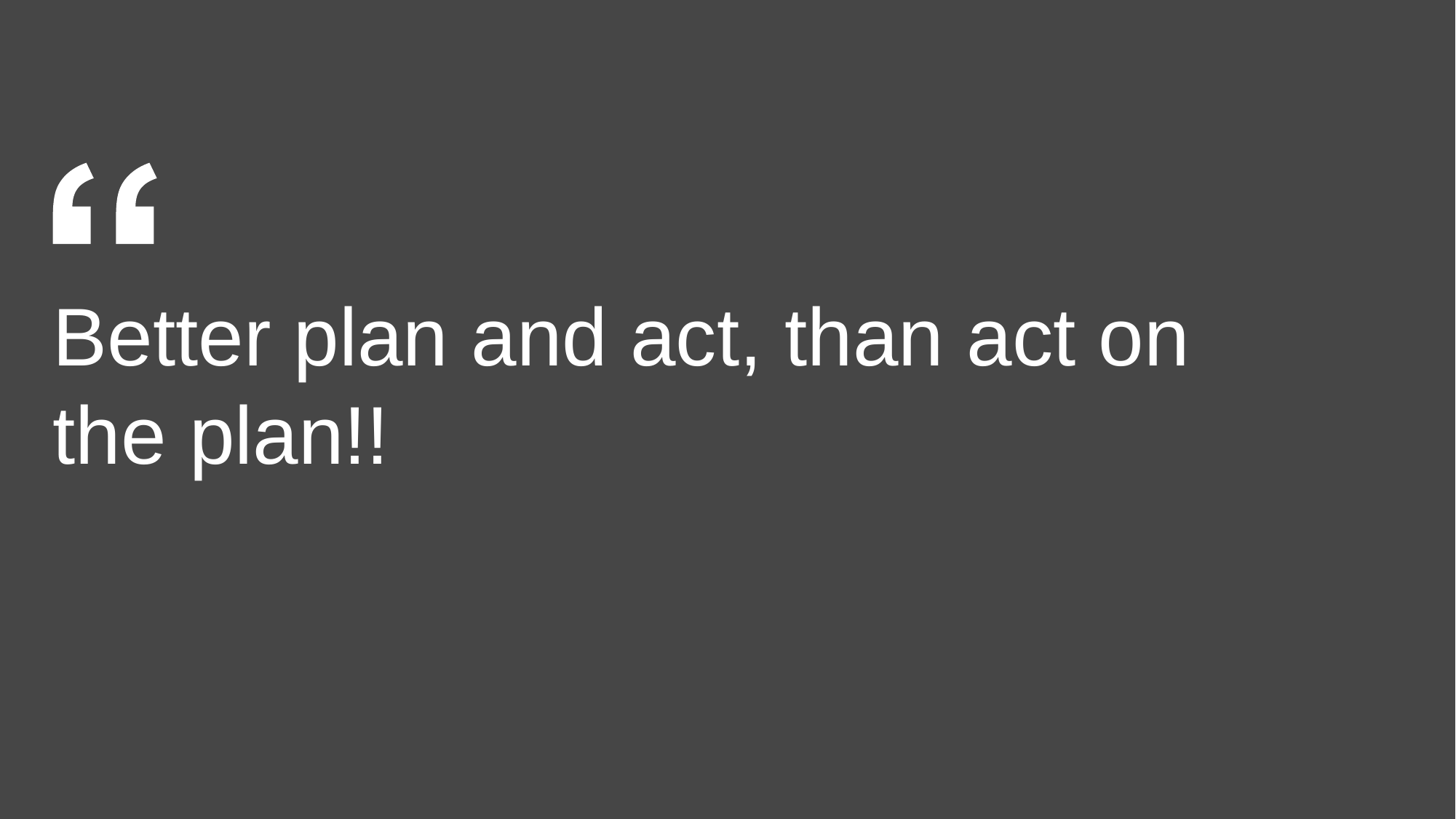

Better plan and act, than act on the plan!!